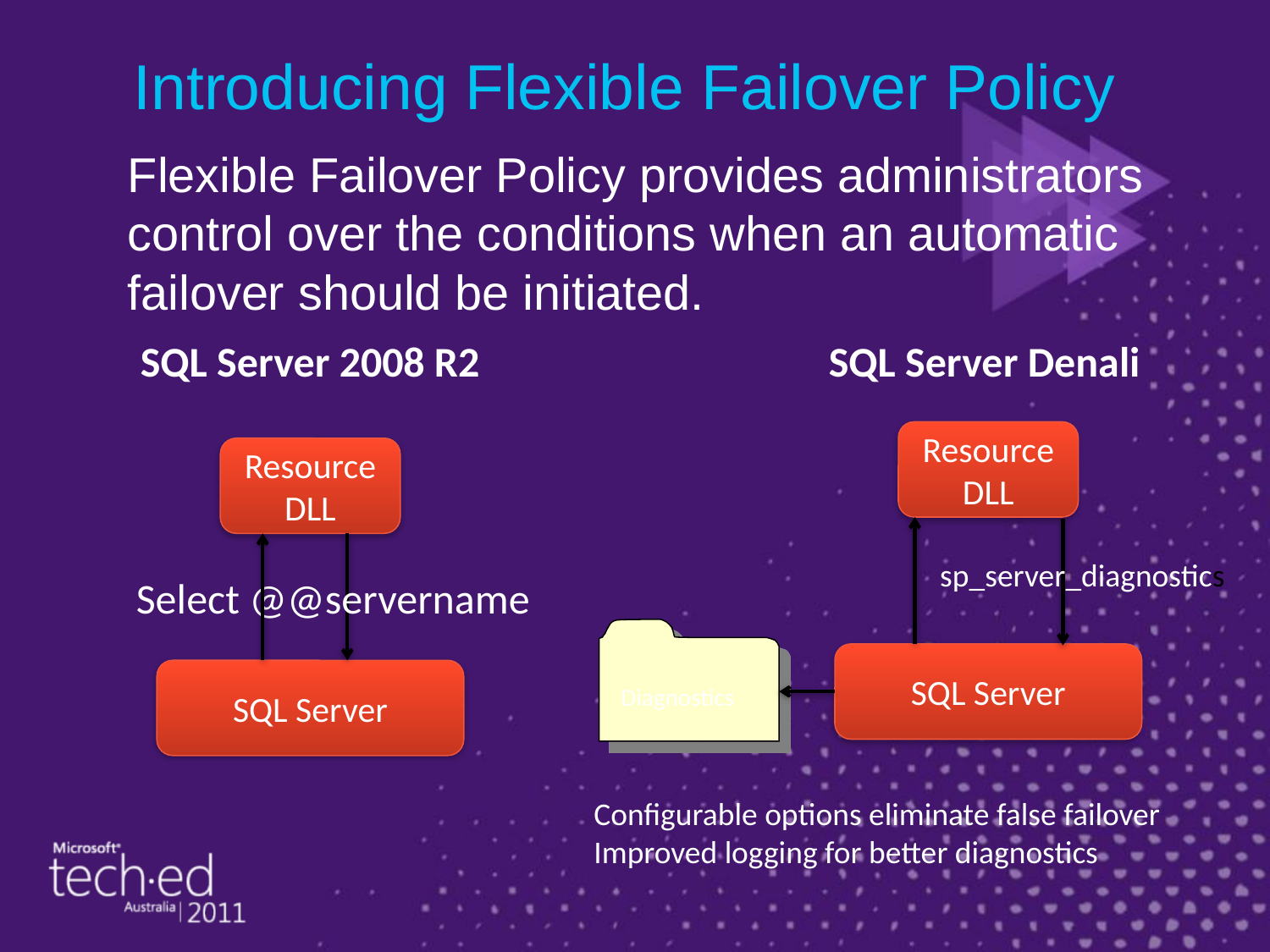

# Introducing Flexible Failover Policy
Flexible Failover Policy provides administrators control over the conditions when an automatic failover should be initiated.
SQL Server 2008 R2
Resource DLL
Select @@servername
SQL Server
SQL Server Denali
Resource DLL
sp_server_diagnostics

Diagnostics
SQL Server
Configurable options eliminate false failover
Improved logging for better diagnostics